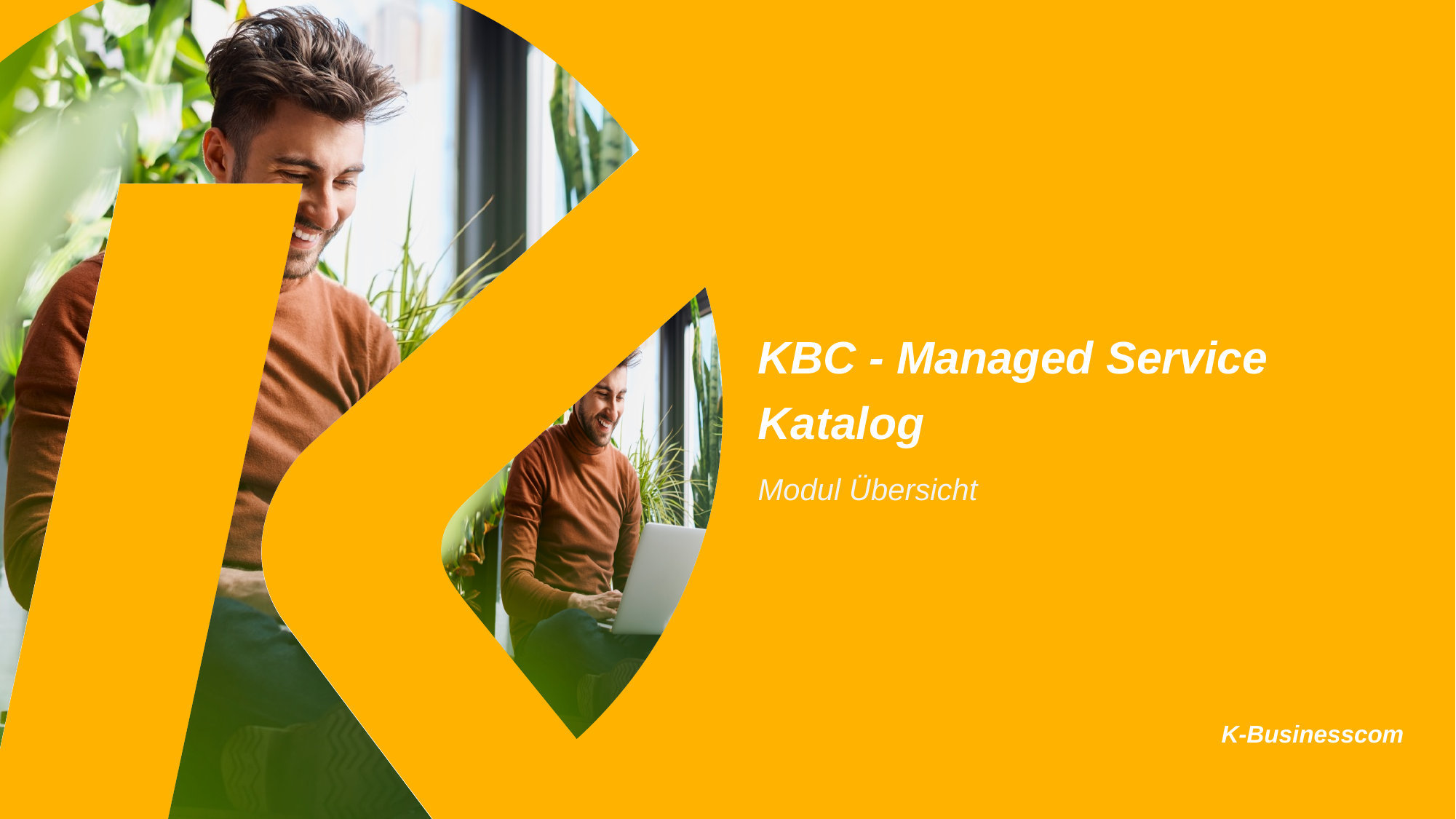

# KBC - Managed Service Katalog
Modul Übersicht